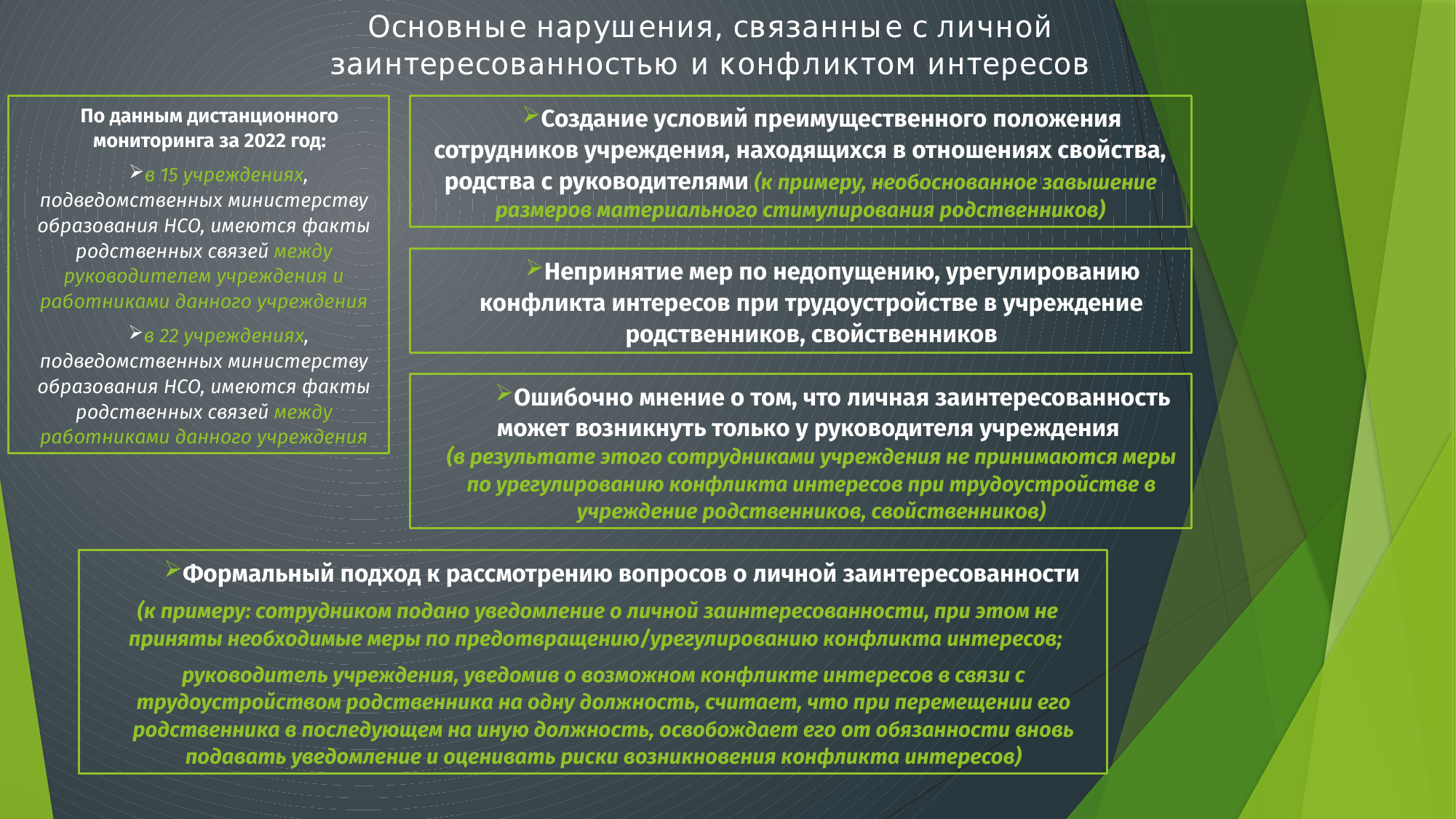

Основные нарушения, связанные с личной заинтересованностью и конфликтом интересов
По данным дистанционного мониторинга за 2022 год:
в 15 учреждениях, подведомственных министерству образования НСО, имеются факты родственных связей между руководителем учреждения и работниками данного учреждения
в 22 учреждениях, подведомственных министерству образования НСО, имеются факты родственных связей между работниками данного учреждения
Создание условий преимущественного положения сотрудников учреждения, находящихся в отношениях свойства, родства с руководителями (к примеру, необоснованное завышение размеров материального стимулирования родственников)
Непринятие мер по недопущению, урегулированию конфликта интересов при трудоустройстве в учреждение родственников, свойственников
Ошибочно мнение о том, что личная заинтересованность может возникнуть только у руководителя учреждения
(в результате этого сотрудниками учреждения не принимаются меры по урегулированию конфликта интересов при трудоустройстве в учреждение родственников, свойственников)
Формальный подход к рассмотрению вопросов о личной заинтересованности
(к примеру: сотрудником подано уведомление о личной заинтересованности, при этом не приняты необходимые меры по предотвращению/урегулированию конфликта интересов;
руководитель учреждения, уведомив о возможном конфликте интересов в связи с трудоустройством родственника на одну должность, считает, что при перемещении его родственника в последующем на иную должность, освобождает его от обязанности вновь подавать уведомление и оценивать риски возникновения конфликта интересов)